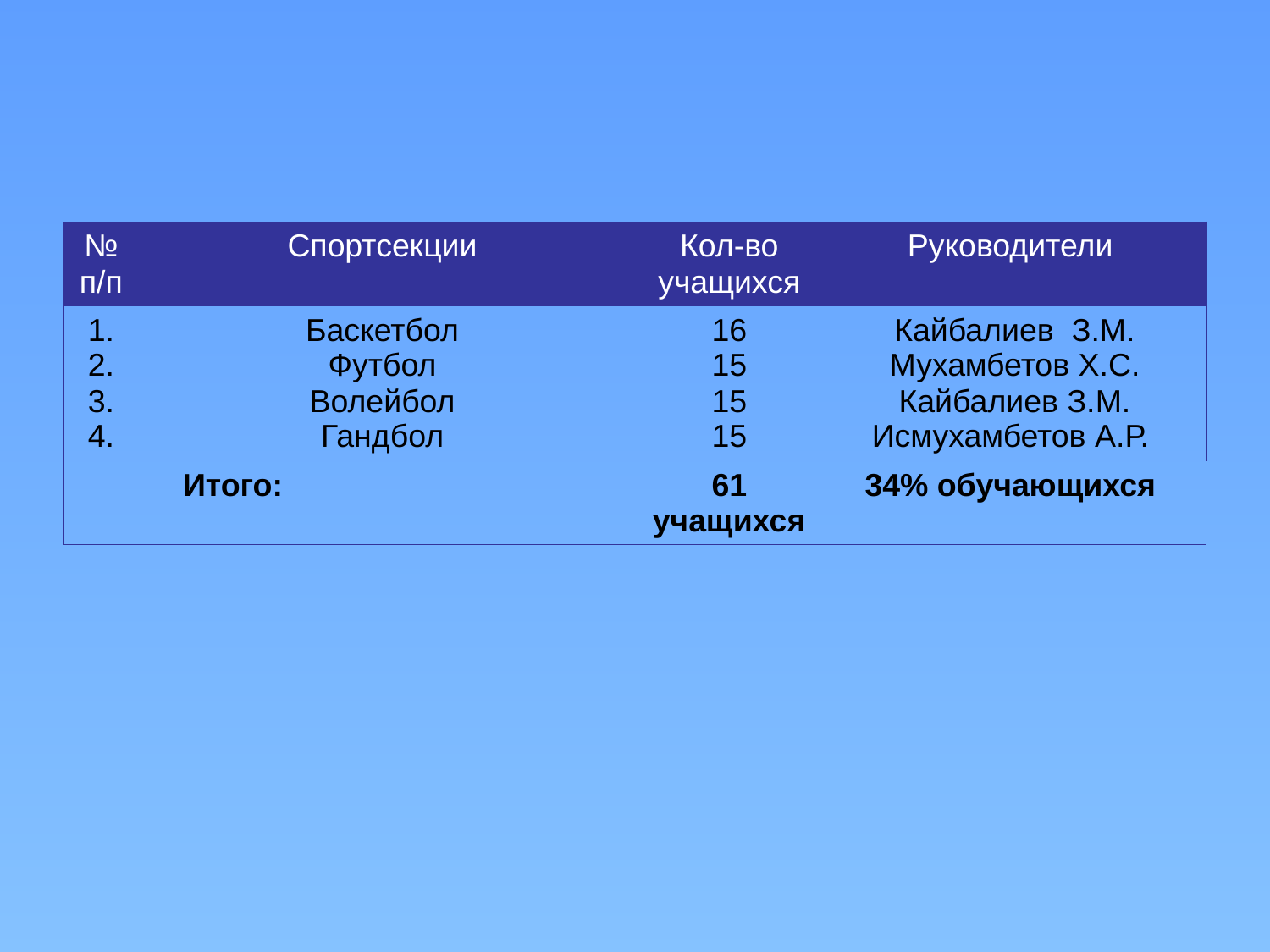

| №п/п | Спортсекции | Кол-во учащихся | Руководители |
| --- | --- | --- | --- |
| 1. 2. 3. 4. | Баскетбол Футбол Волейбол Гандбол | 16 15 15 15 | Кайбалиев З.М. Мухамбетов Х.С. Кайбалиев З.М. Исмухамбетов А.Р. |
| Итого: |  | 61 учащихся | 34% обучающихся |